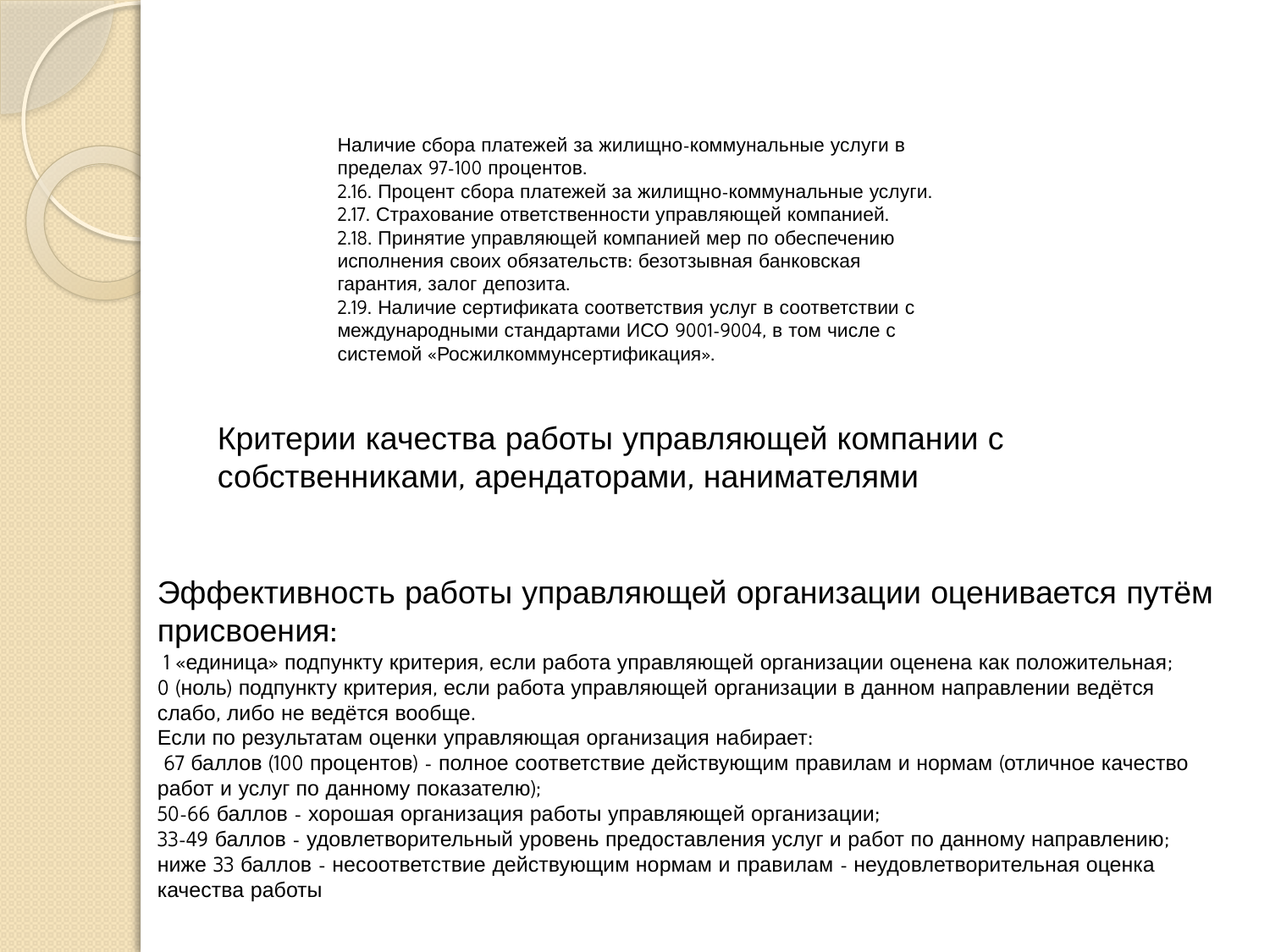

Наличие сбора платежей за жилищно-коммунальные услуги в пределах 97-100 процентов.
2.16. Процент сбора платежей за жилищно-коммунальные услуги.
2.17. Страхование ответственности управляющей компанией.
2.18. Принятие управляющей компанией мер по обеспечению исполнения своих обязательств: безотзывная банковская гарантия, залог депозита.
2.19. Наличие сертификата соответствия услуг в соответствии с международными стандартами ИСО 9001-9004, в том числе с системой «Росжилкоммунсертификация».
Критерии качества работы управляющей компании с собственниками, арендаторами, нанимателями
Эффективность работы управляющей организации оценивается путём присвоения:
 1 «единица» подпункту критерия, если работа управляющей организации оценена как положительная;
0 (ноль) подпункту критерия, если работа управляющей организации в данном направлении ведётся слабо, либо не ведётся вообще.
Если по результатам оценки управляющая организация набирает:
 67 баллов (100 процентов) - полное соответствие действующим правилам и нормам (отличное качество работ и услуг по данному показателю);
50-66 баллов - хорошая организация работы управляющей организации;
33-49 баллов - удовлетворительный уровень предоставления услуг и работ по данному направлению;
ниже 33 баллов - несоответствие действующим нормам и правилам - неудовлетворительная оценка качества работы